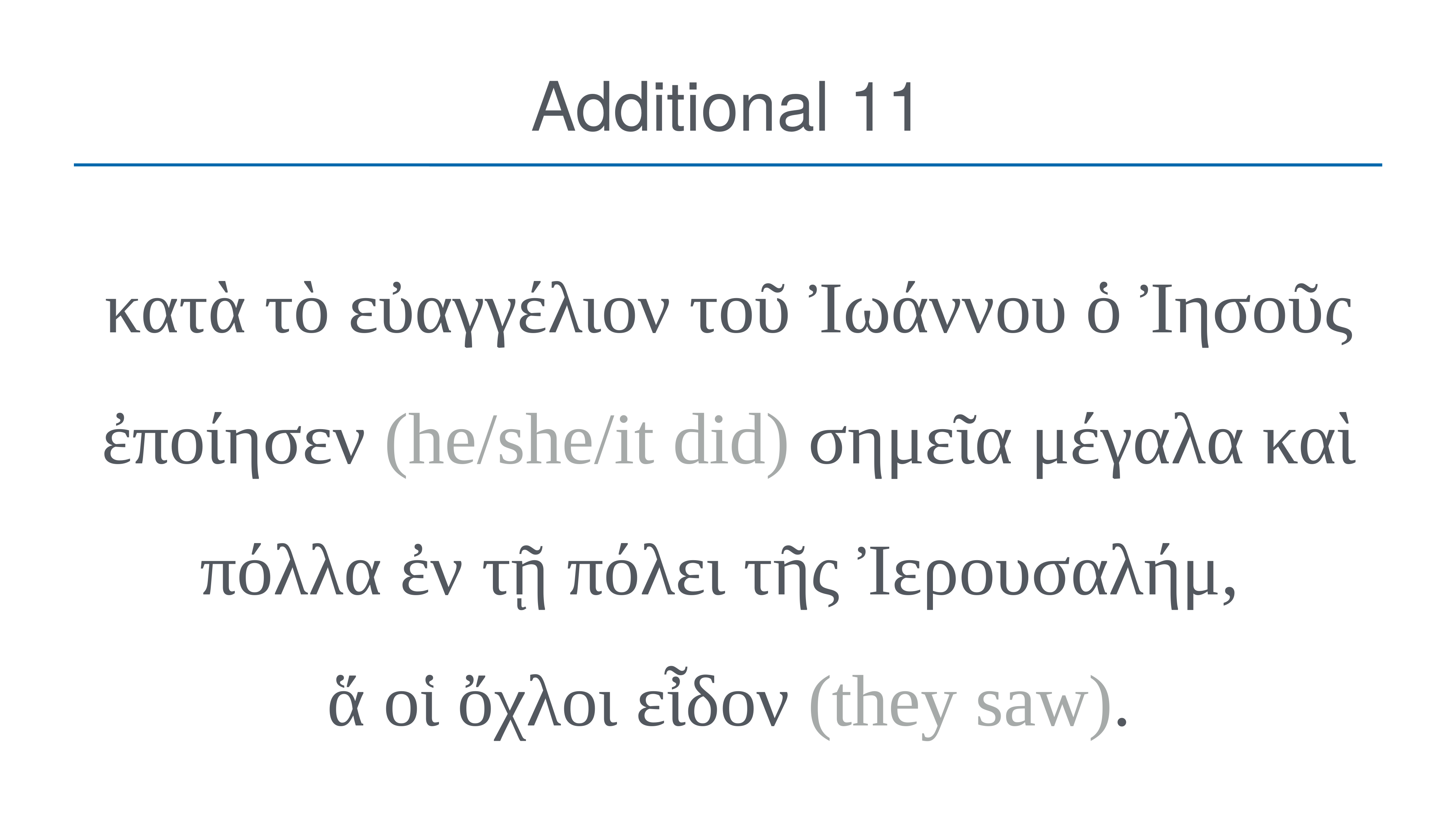

# Additional 11
κατὰ τὸ εὐαγγέλιον τοῦ Ἰωάννου ὁ Ἰησοῦς ἐποίησεν (he/she/it did) σημεῖα μέγαλα καὶ πόλλα ἐν τῇ πόλει τῆς Ἰερουσαλήμ,
ἅ οἱ ὄχλοι εἶδον (they saw).